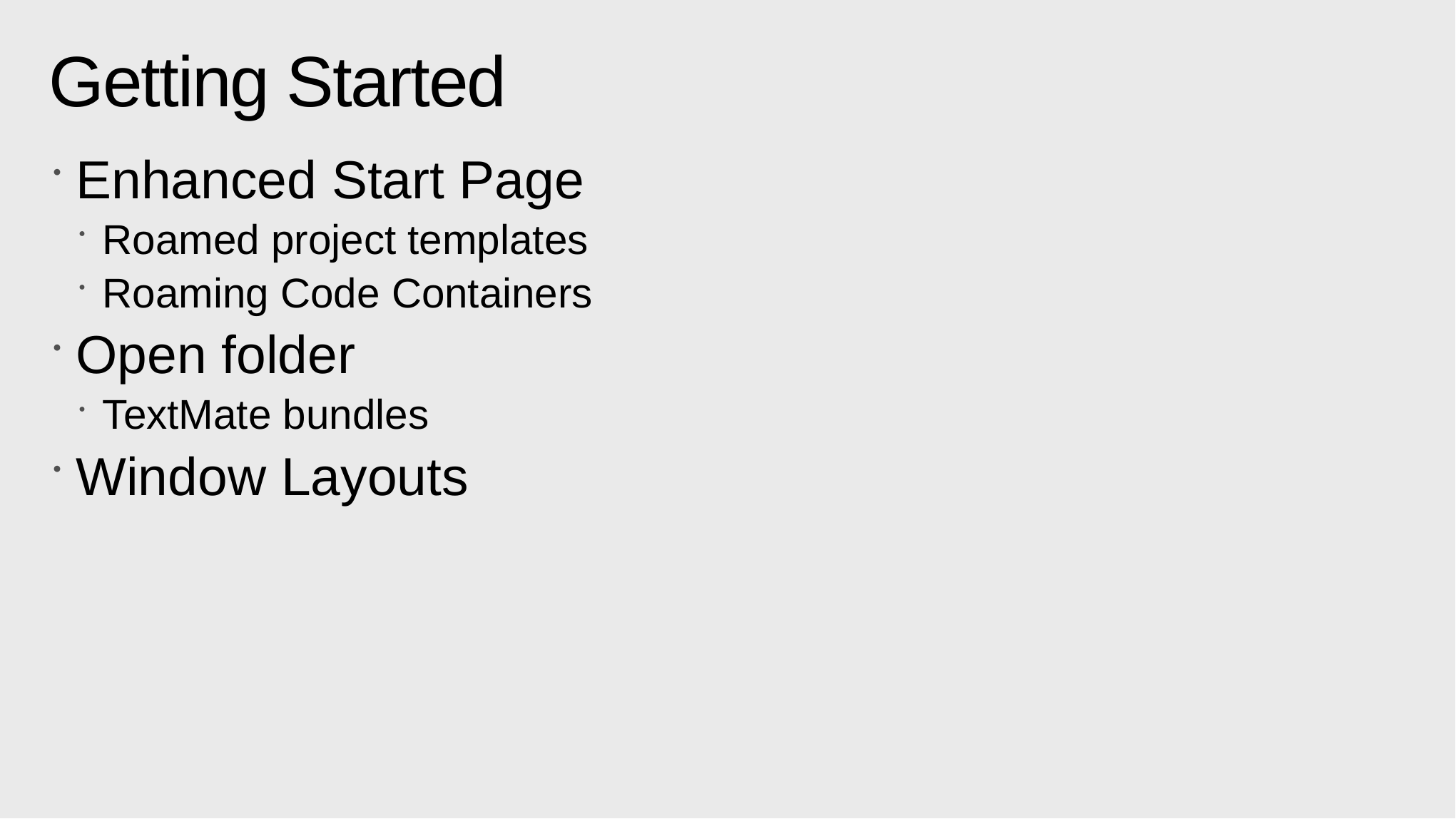

# Getting Started
Enhanced Start Page
Roamed project templates
Roaming Code Containers
Open folder
TextMate bundles
Window Layouts